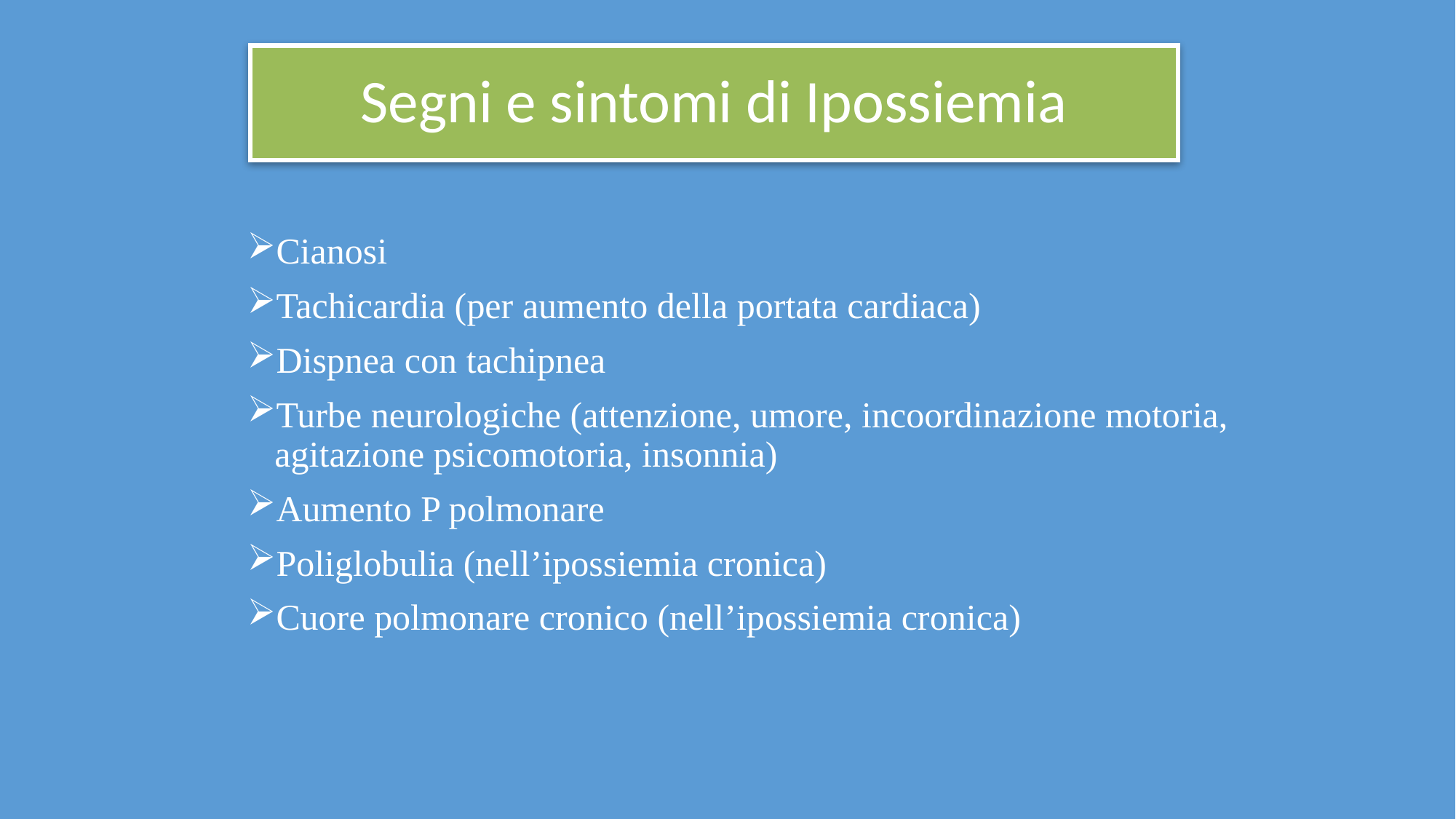

Segni e sintomi di Ipossiemia
Cianosi
Tachicardia (per aumento della portata cardiaca)
Dispnea con tachipnea
Turbe neurologiche (attenzione, umore, incoordinazione motoria, agitazione psicomotoria, insonnia)
Aumento P polmonare
Poliglobulia (nell’ipossiemia cronica)
Cuore polmonare cronico (nell’ipossiemia cronica)